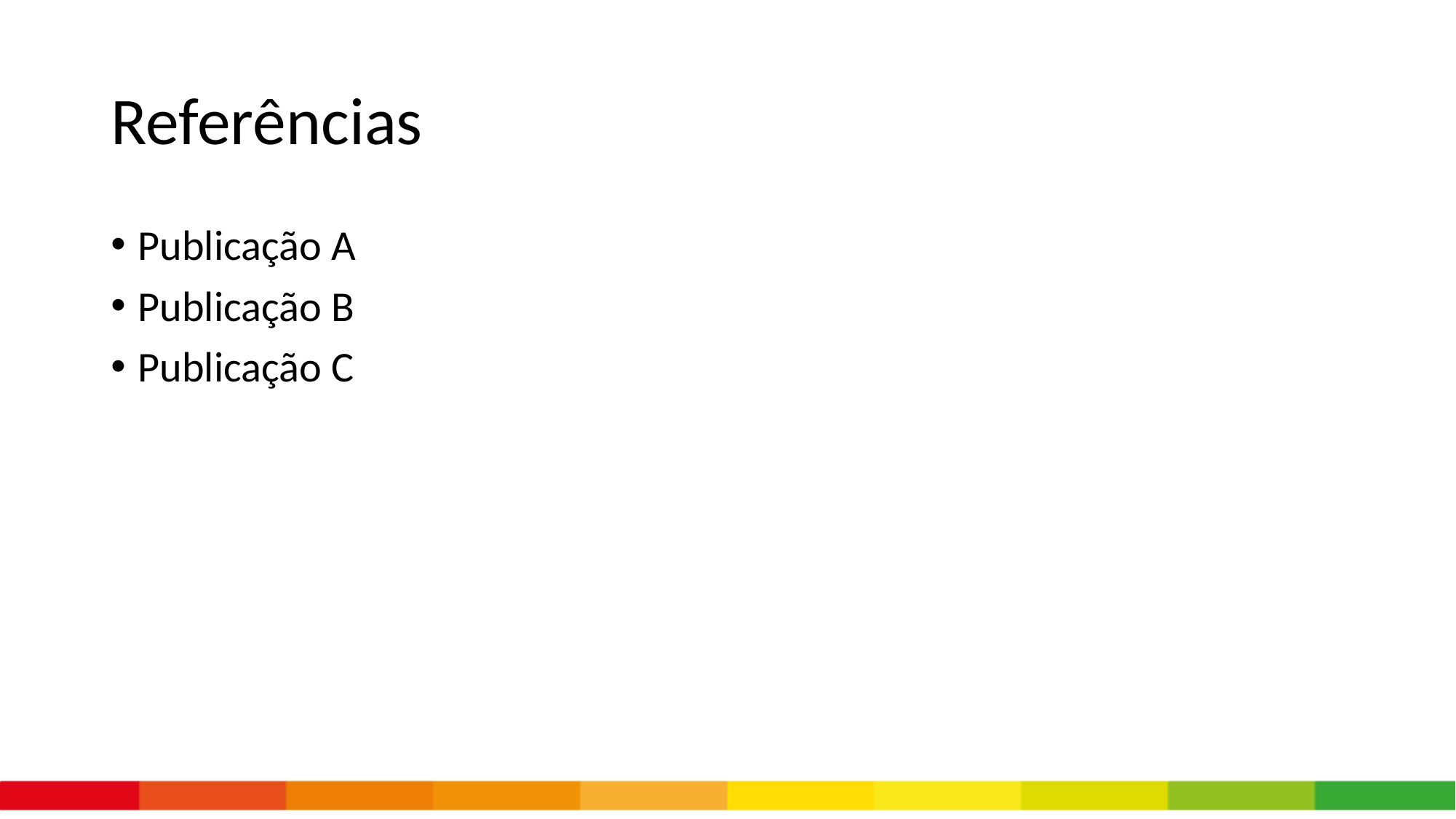

# Referências
Publicação A
Publicação B
Publicação C